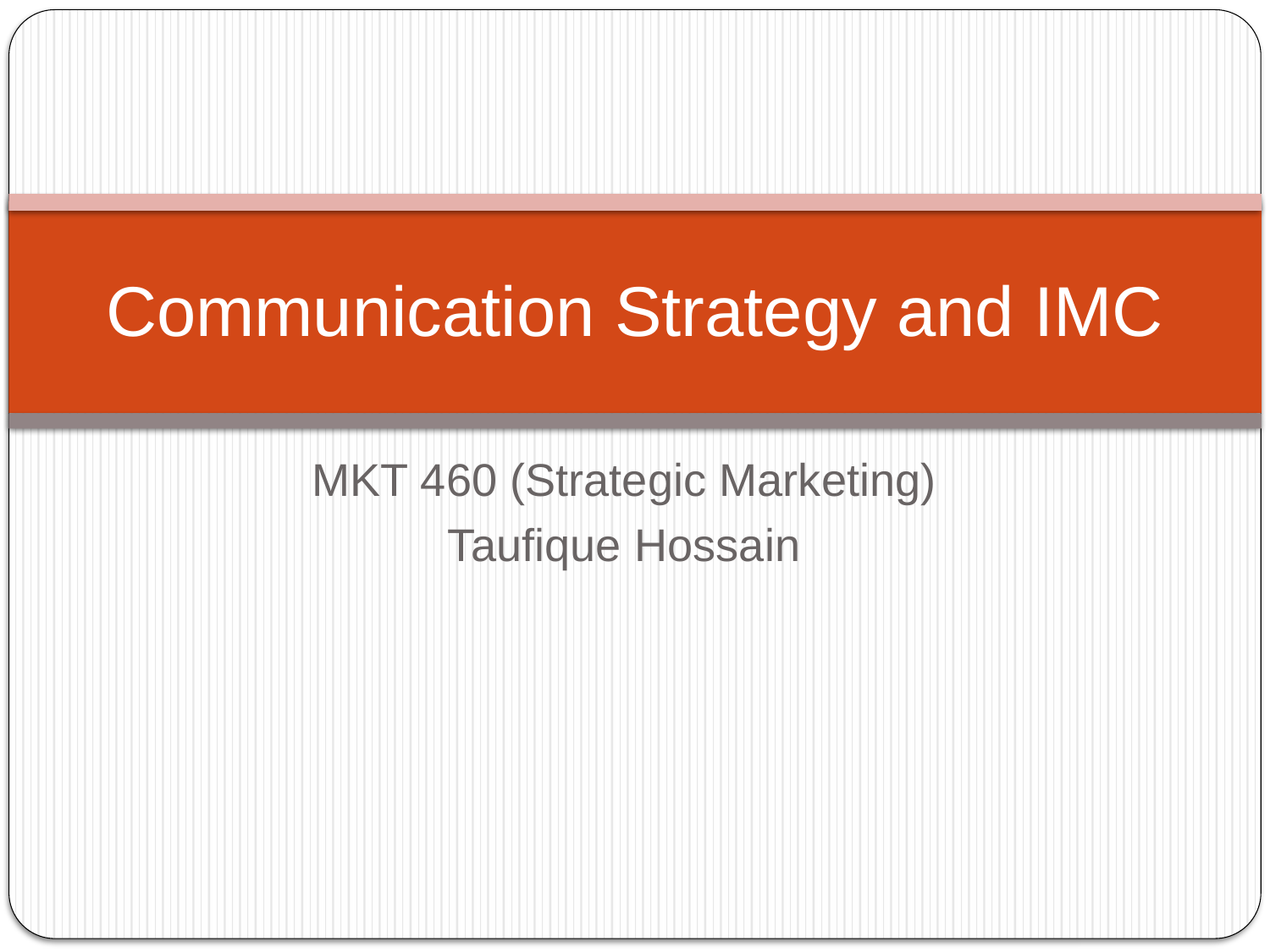

# Communication Strategy and IMC
MKT 460 (Strategic Marketing)
Taufique Hossain